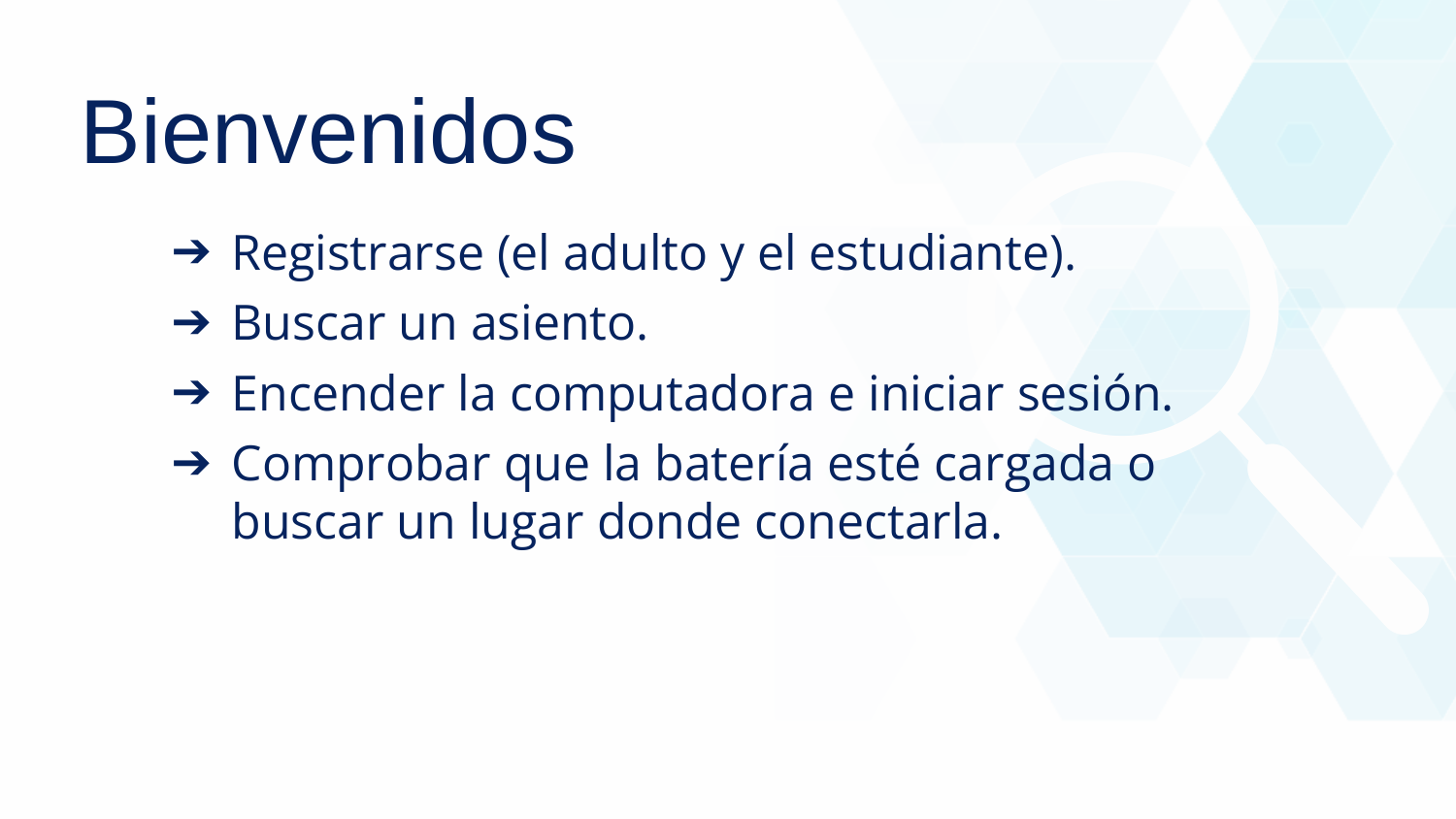

Bienvenidos
Registrarse (el adulto y el estudiante).
Buscar un asiento.
Encender la computadora e iniciar sesión.
Comprobar que la batería esté cargada o buscar un lugar donde conectarla.